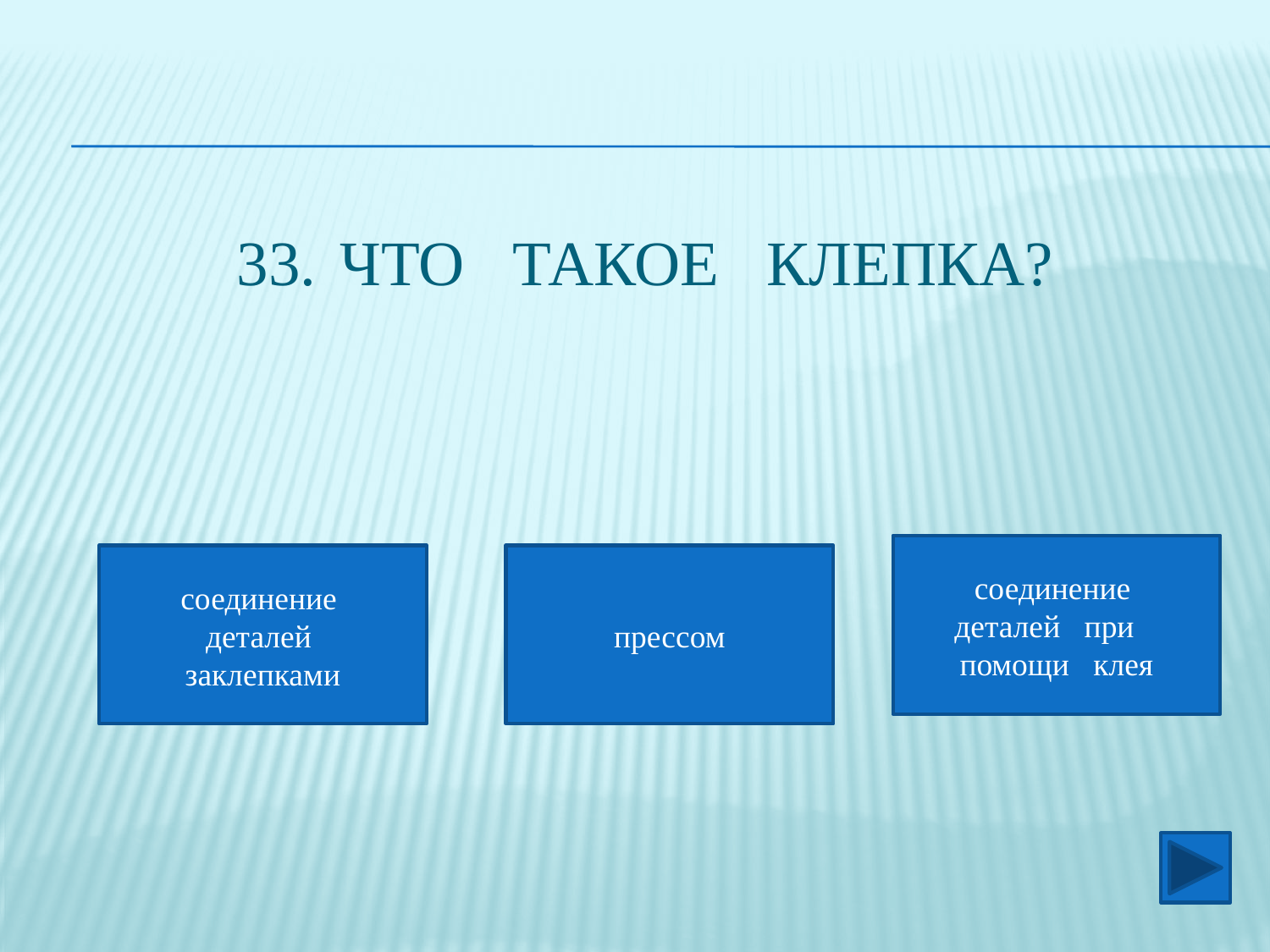

# Что   такое   клепка?
соединение
деталей   при
помощи   клея
соединение
деталей
заклепками
прессом